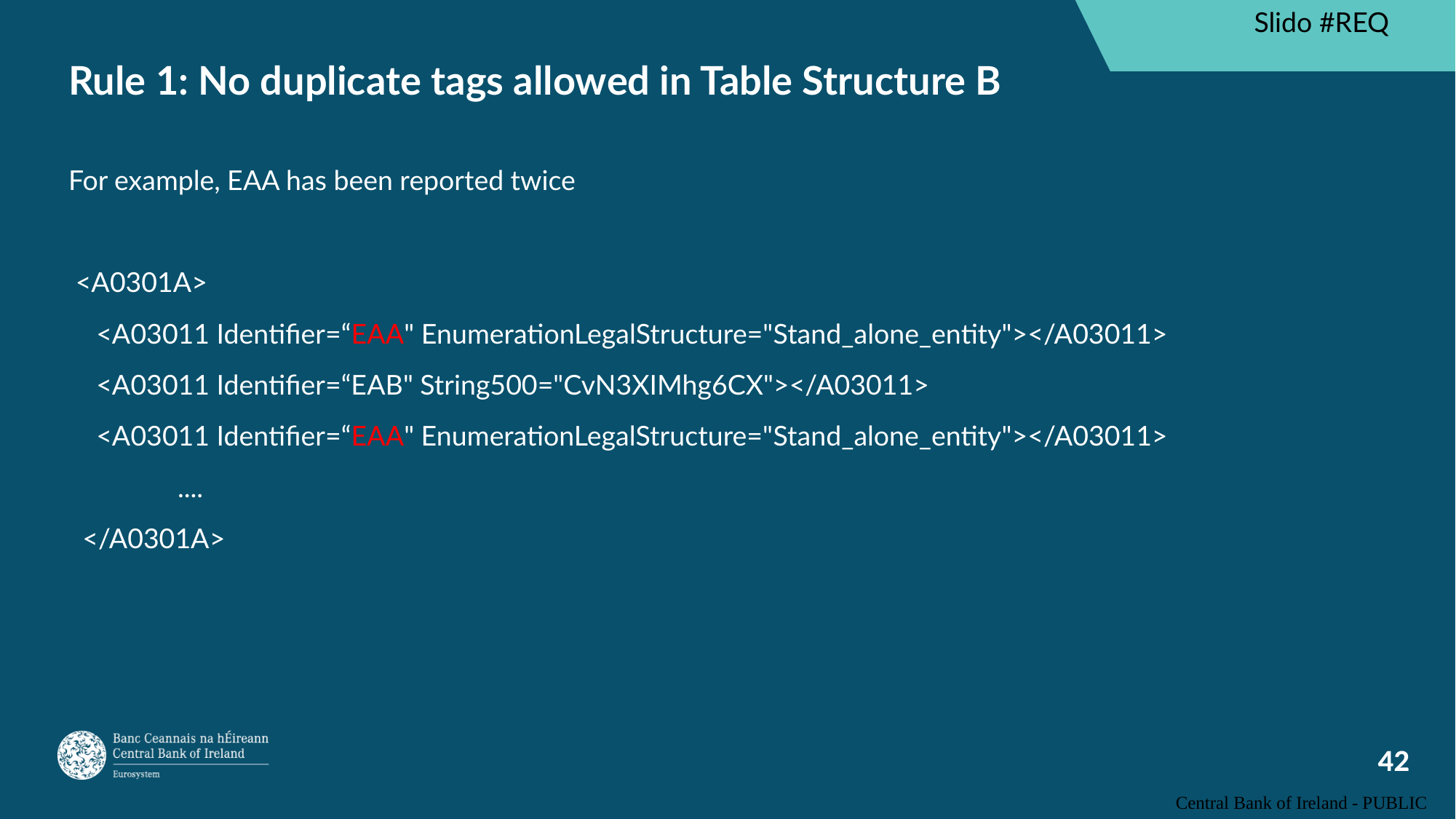

Slido #REQ
# Rule 1: No duplicate tags allowed in Table Structure B
For example, EAA has been reported twice

 <A0301A>
    <A03011 Identifier=“EAA" EnumerationLegalStructure="Stand_alone_entity"></A03011>
    <A03011 Identifier=“EAB" String500="CvN3XIMhg6CX"></A03011>
    <A03011 Identifier=“EAA" EnumerationLegalStructure="Stand_alone_entity"></A03011>
	....
  </A0301A>
Central Bank of Ireland - PUBLIC